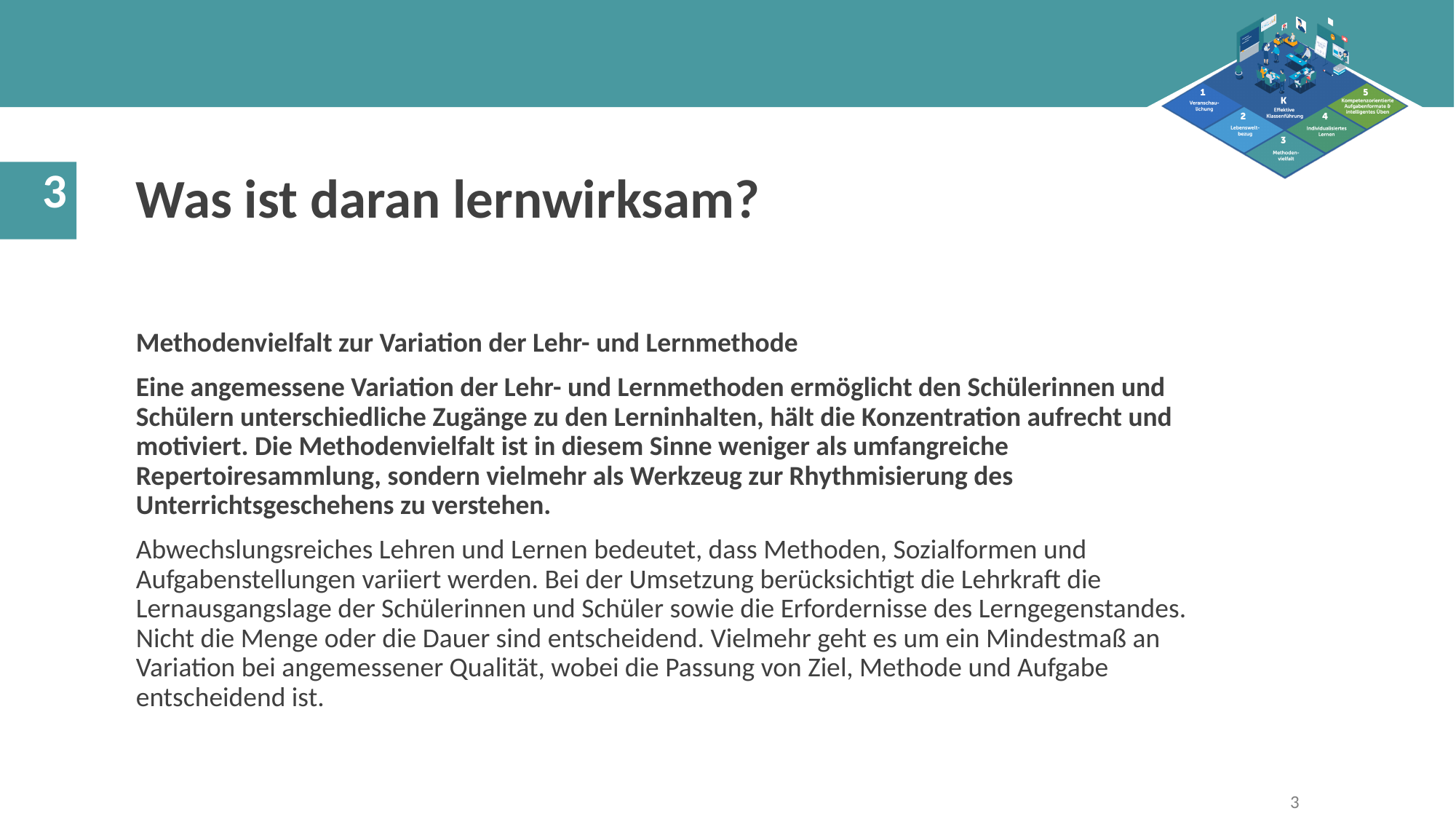

Was ist daran lernwirksam?
Methodenvielfalt zur Variation der Lehr- und Lernmethode
Eine angemessene Variation der Lehr- und Lernmethoden ermöglicht den Schülerinnen und Schülern unterschiedliche Zugänge zu den Lerninhalten, hält die Konzentration aufrecht und motiviert. Die Methodenvielfalt ist in diesem Sinne weniger als umfangreiche Repertoiresammlung, sondern vielmehr als Werkzeug zur Rhythmisierung des Unterrichtsgeschehens zu verstehen.
Abwechslungsreiches Lehren und Lernen bedeutet, dass Methoden, Sozialformen und Aufgabenstellungen variiert werden. Bei der Umsetzung berücksichtigt die Lehrkraft die Lernausgangslage der Schülerinnen und Schüler sowie die Erfordernisse des Lerngegenstandes. Nicht die Menge oder die Dauer sind entscheidend. Vielmehr geht es um ein Mindestmaß an Variation bei angemessener Qualität, wobei die Passung von Ziel, Methode und Aufgabe entscheidend ist.

3